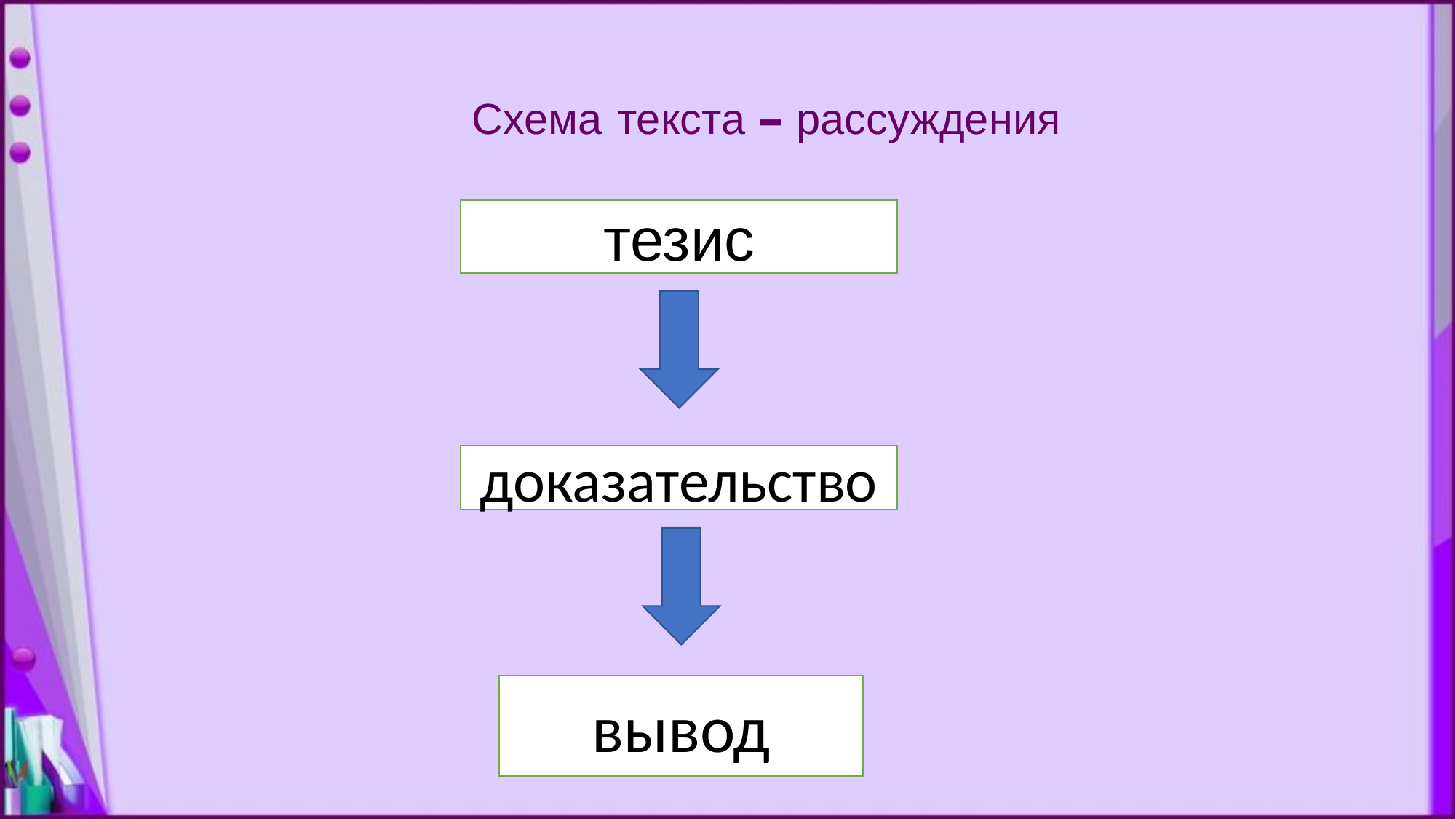

# Схема текста – рассуждения
тезис

доказательство

вывод